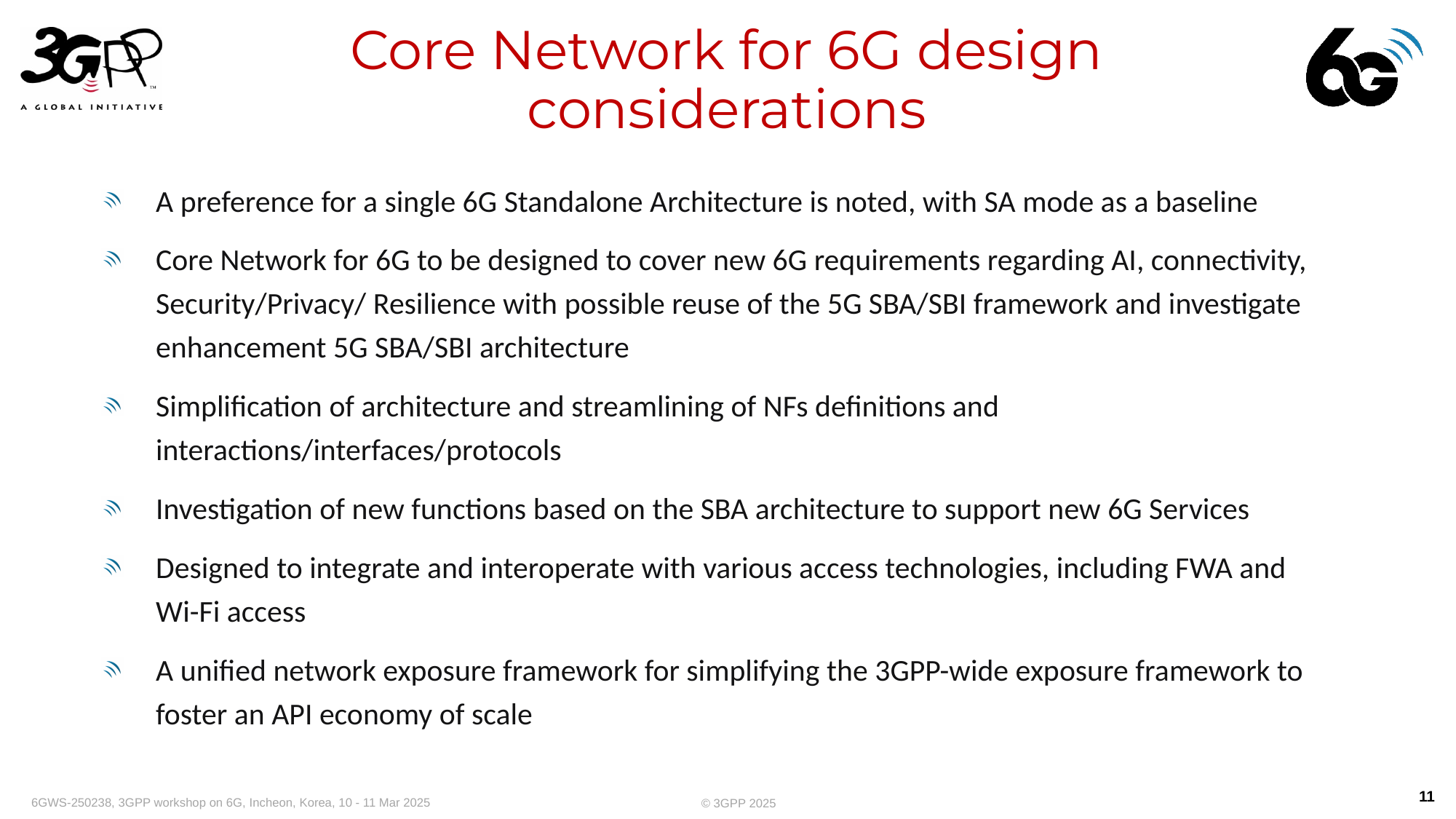

# Core Network for 6G design considerations
A preference for a single 6G Standalone Architecture is noted, with SA mode as a baseline
Core Network for 6G to be designed to cover new 6G requirements regarding AI, connectivity, Security/Privacy/ Resilience with possible reuse of the 5G SBA/SBI framework and investigate enhancement 5G SBA/SBI architecture
Simplification of architecture and streamlining of NFs definitions and interactions/interfaces/protocols
Investigation of new functions based on the SBA architecture to support new 6G Services
Designed to integrate and interoperate with various access technologies, including FWA and Wi-Fi access
A unified network exposure framework for simplifying the 3GPP-wide exposure framework to foster an API economy of scale